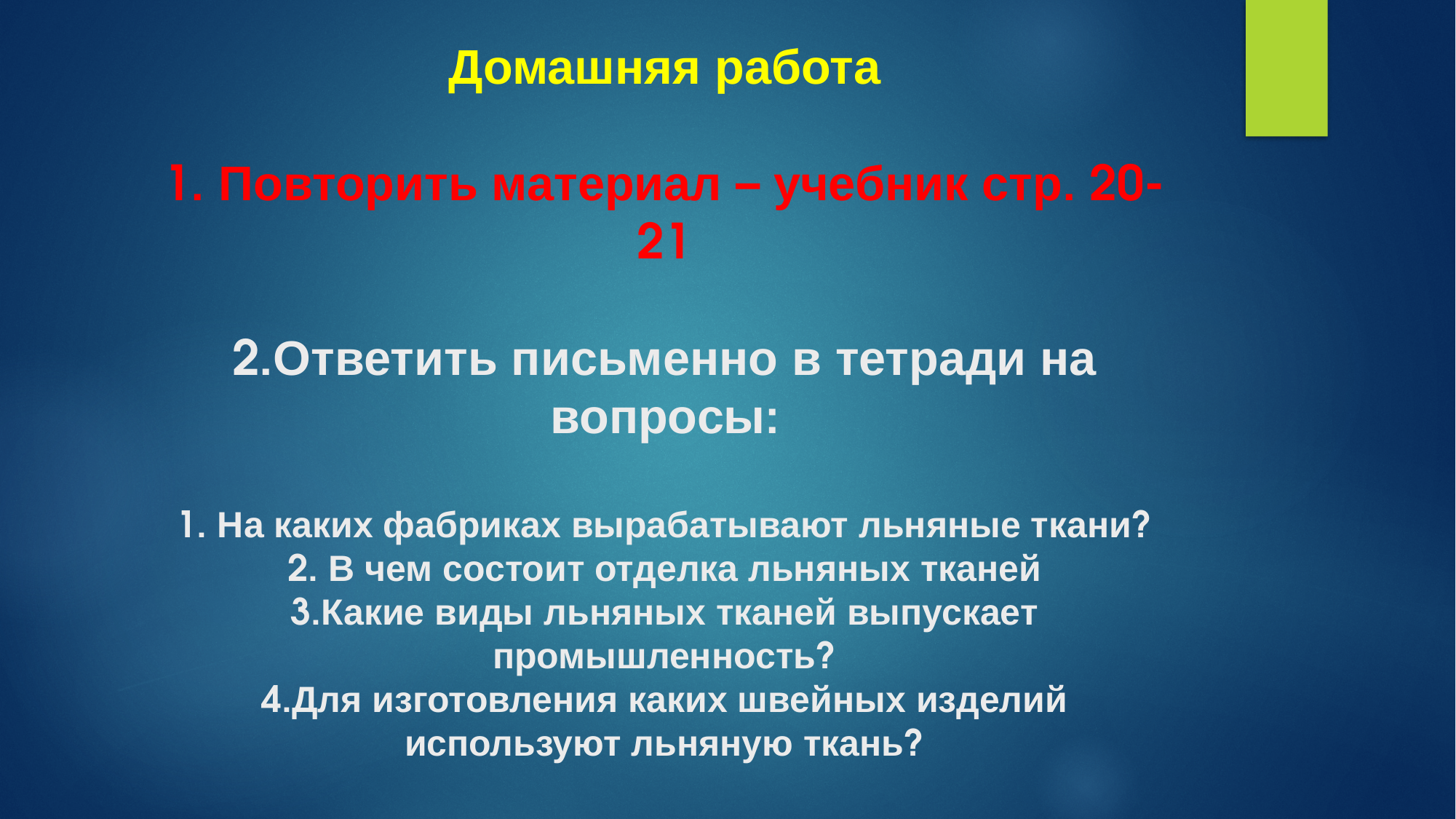

# Домашняя работа 1. Повторить материал – учебник стр. 20-21 2.Ответить письменно в тетради на вопросы: 1. На каких фабриках вырабатывают льняные ткани? 2. В чем состоит отделка льняных тканей 3.Какие виды льняных тканей выпускает промышленность? 4.Для изготовления каких швейных изделий используют льняную ткань?